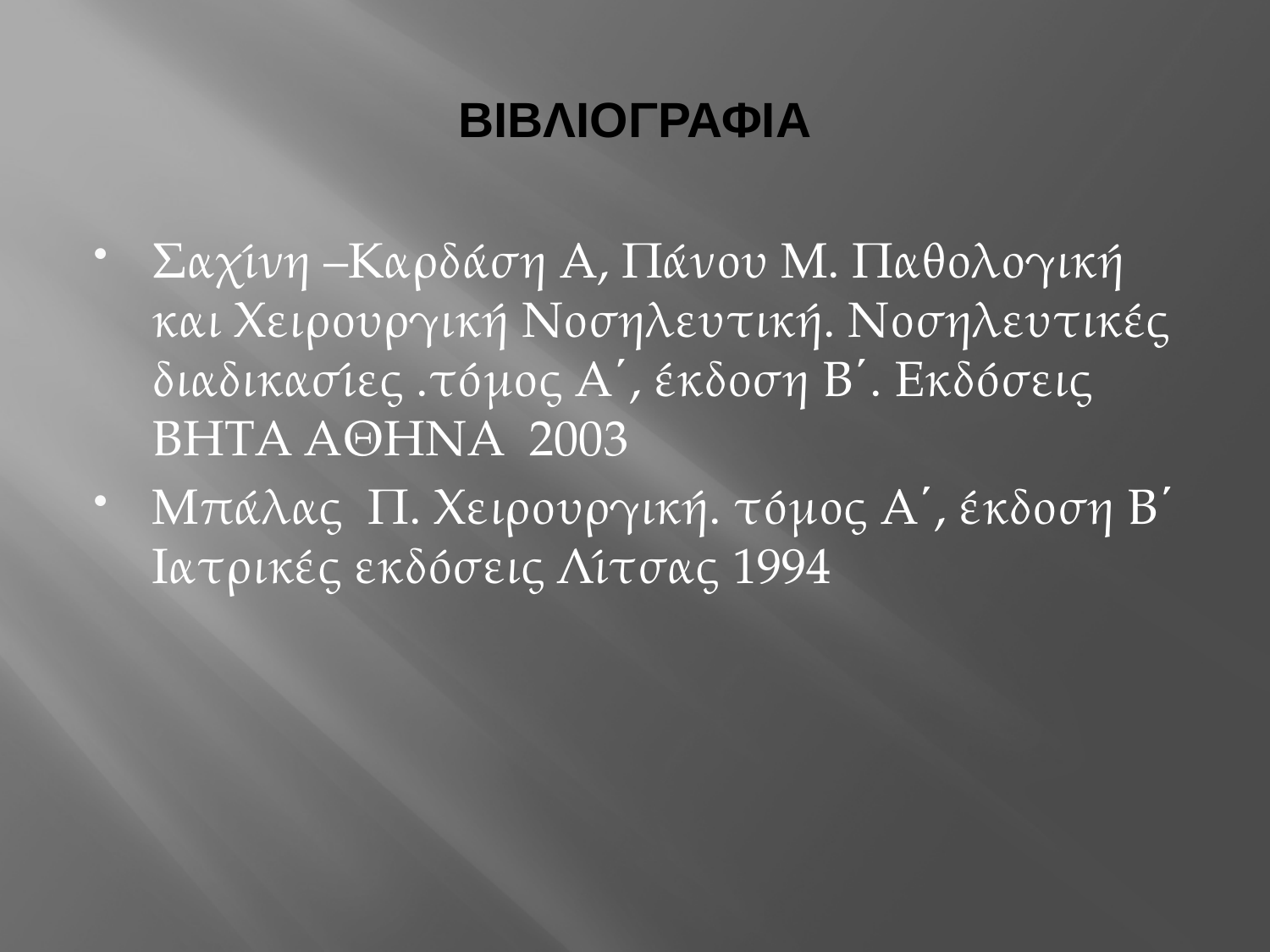

# ΒΙΒΛΙΟΓΡΑΦΙΑ
Σαχίνη –Καρδάση Α, Πάνου Μ. Παθολογική και Χειρουργική Νοσηλευτική. Νοσηλευτικές διαδικασίες .τόμος Α΄, έκδοση Β΄. Εκδόσεις ΒΗΤΑ ΑΘΗΝΑ  2003
Μπάλας  Π. Χειρουργική. τόμος Α΄, έκδοση Β΄ Ιατρικές εκδόσεις Λίτσας 1994